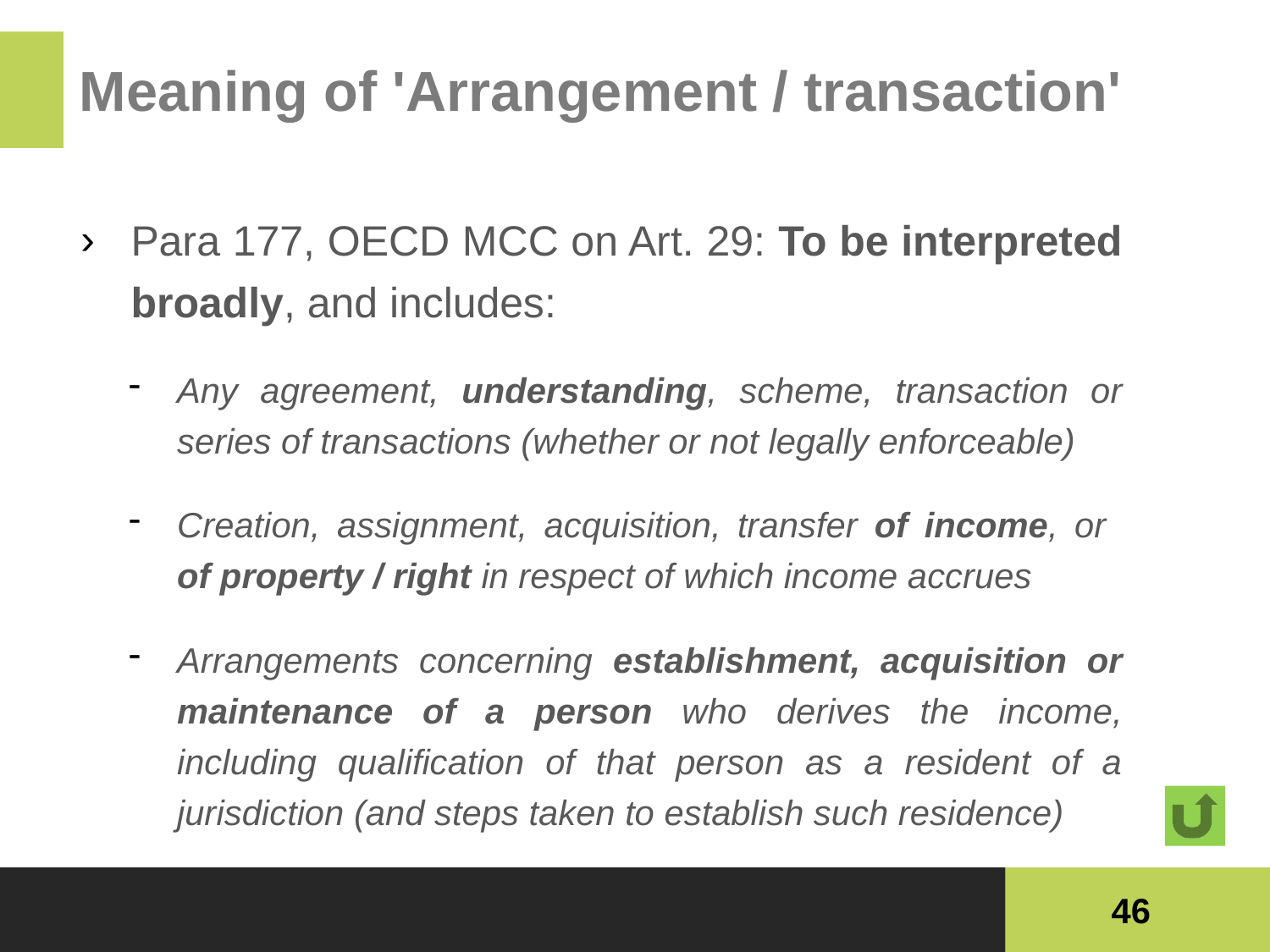

# Meaning of 'Arrangement / transaction'
Para 177, OECD MCC on Art. 29: To be interpreted broadly, and includes:
Any agreement, understanding, scheme, transaction or series of transactions (whether or not legally enforceable)
Creation, assignment, acquisition, transfer of income, or
of property / right in respect of which income accrues
Arrangements concerning establishment, acquisition or maintenance of a person who derives the income, including qualification of that person as a resident of a jurisdiction (and steps taken to establish such residence)